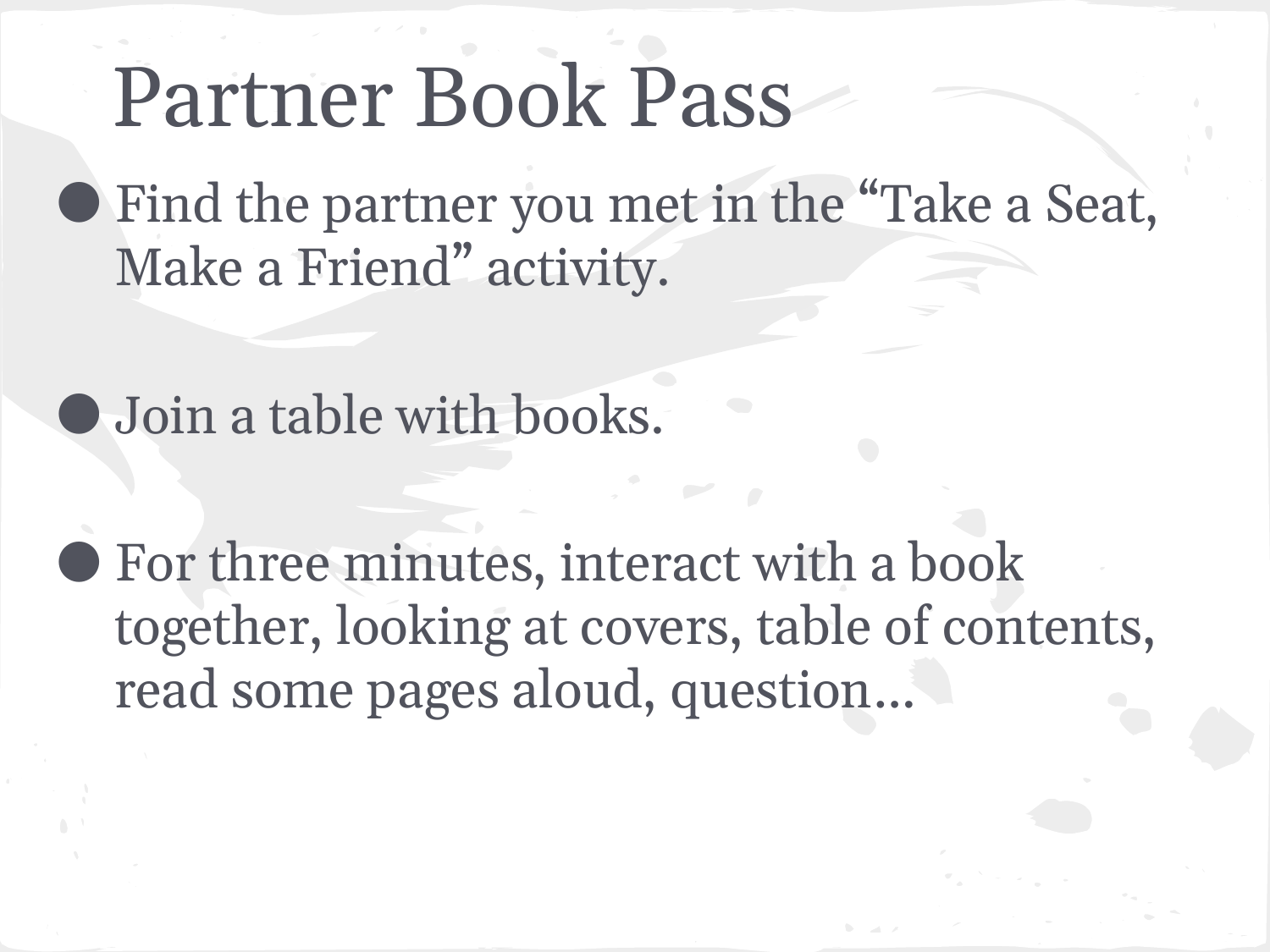

# Partner Book Pass
Find the partner you met in the “Take a Seat, Make a Friend” activity.

Join a table with books.

For three minutes, interact with a book together, looking at covers, table of contents, read some pages aloud, question…